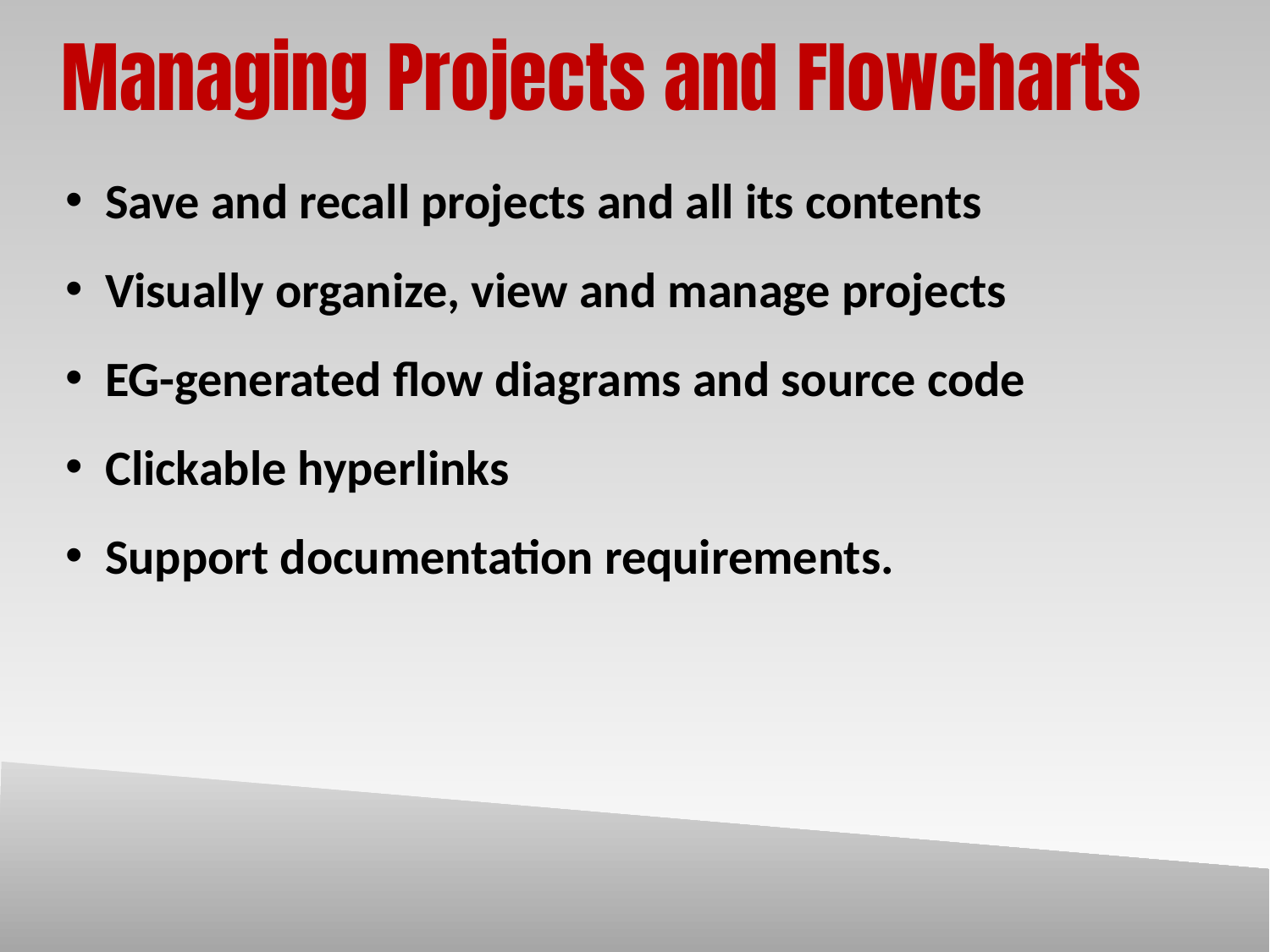

Managing Projects and Flowcharts
  Save and recall projects and all its contents
  Visually organize, view and manage projects
  EG-generated flow diagrams and source code
  Clickable hyperlinks
  Support documentation requirements.